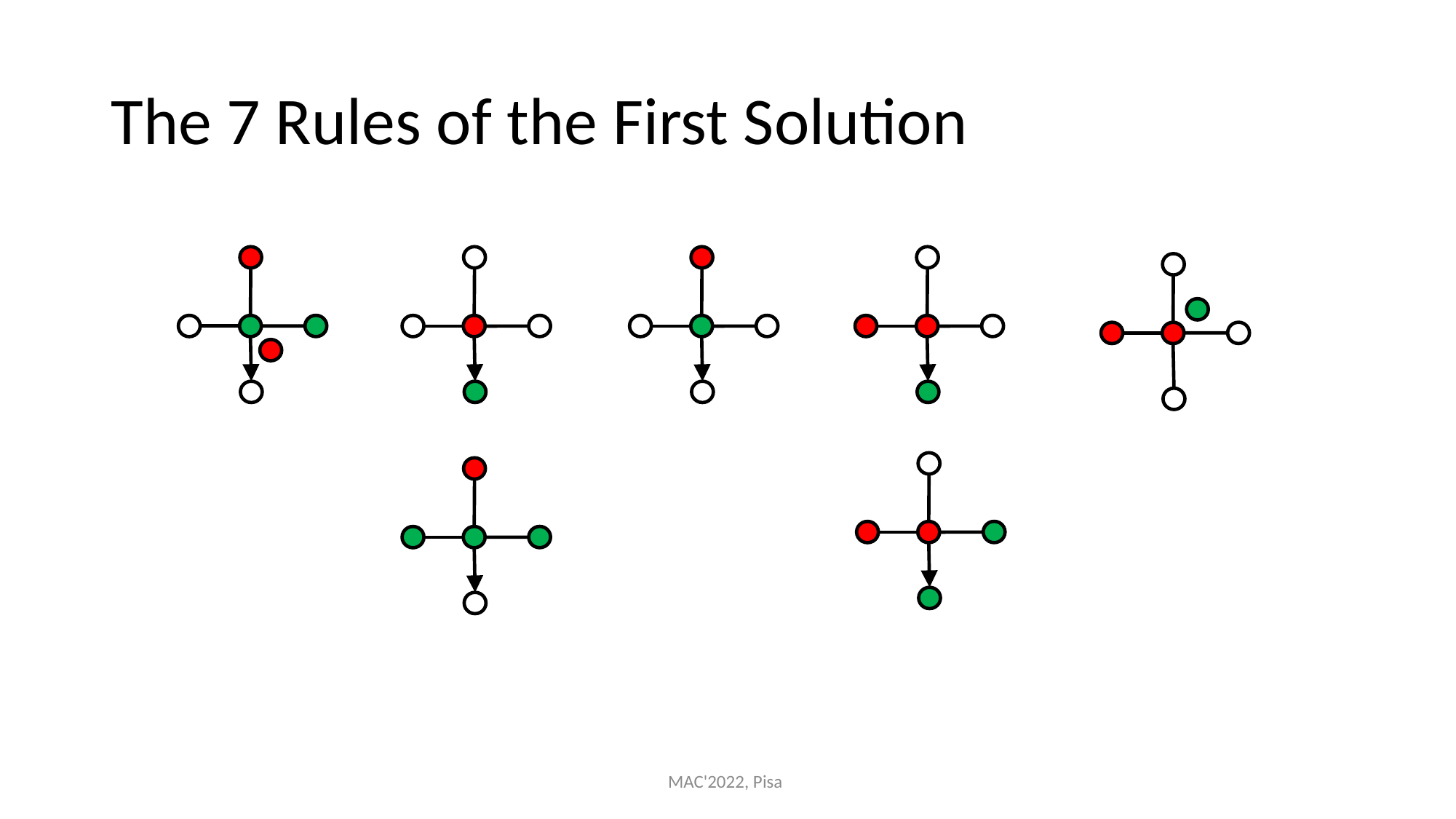

# The 7 Rules of the First Solution

MAC'2022, Pisa